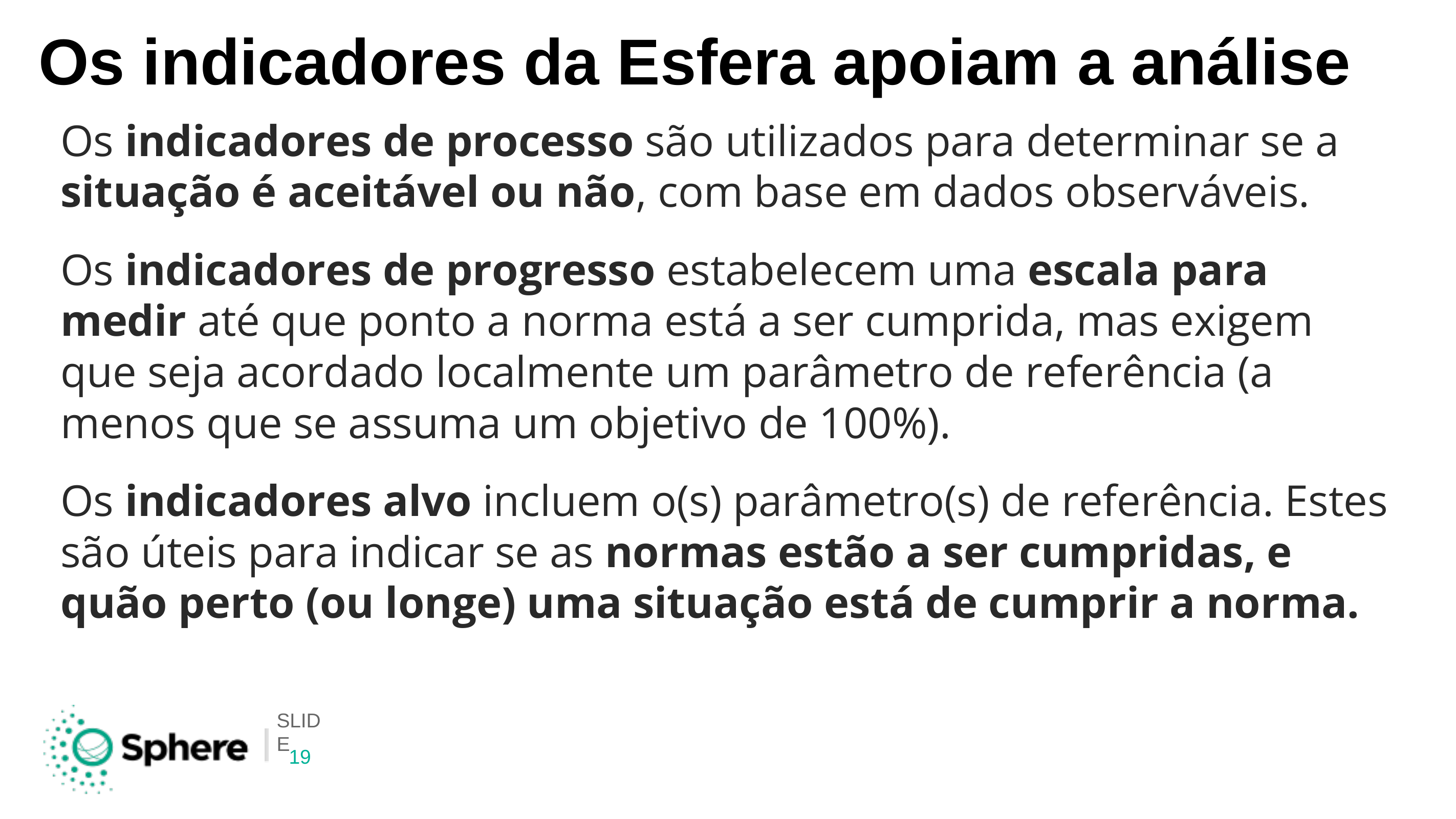

# Os indicadores da Esfera apoiam a análise
Os indicadores de processo são utilizados para determinar se a situação é aceitável ou não, com base em dados observáveis.
Os indicadores de progresso estabelecem uma escala para medir até que ponto a norma está a ser cumprida, mas exigem que seja acordado localmente um parâmetro de referência (a menos que se assuma um objetivo de 100%).
Os indicadores alvo incluem o(s) parâmetro(s) de referência. Estes são úteis para indicar se as normas estão a ser cumpridas, e quão perto (ou longe) uma situação está de cumprir a norma.
19